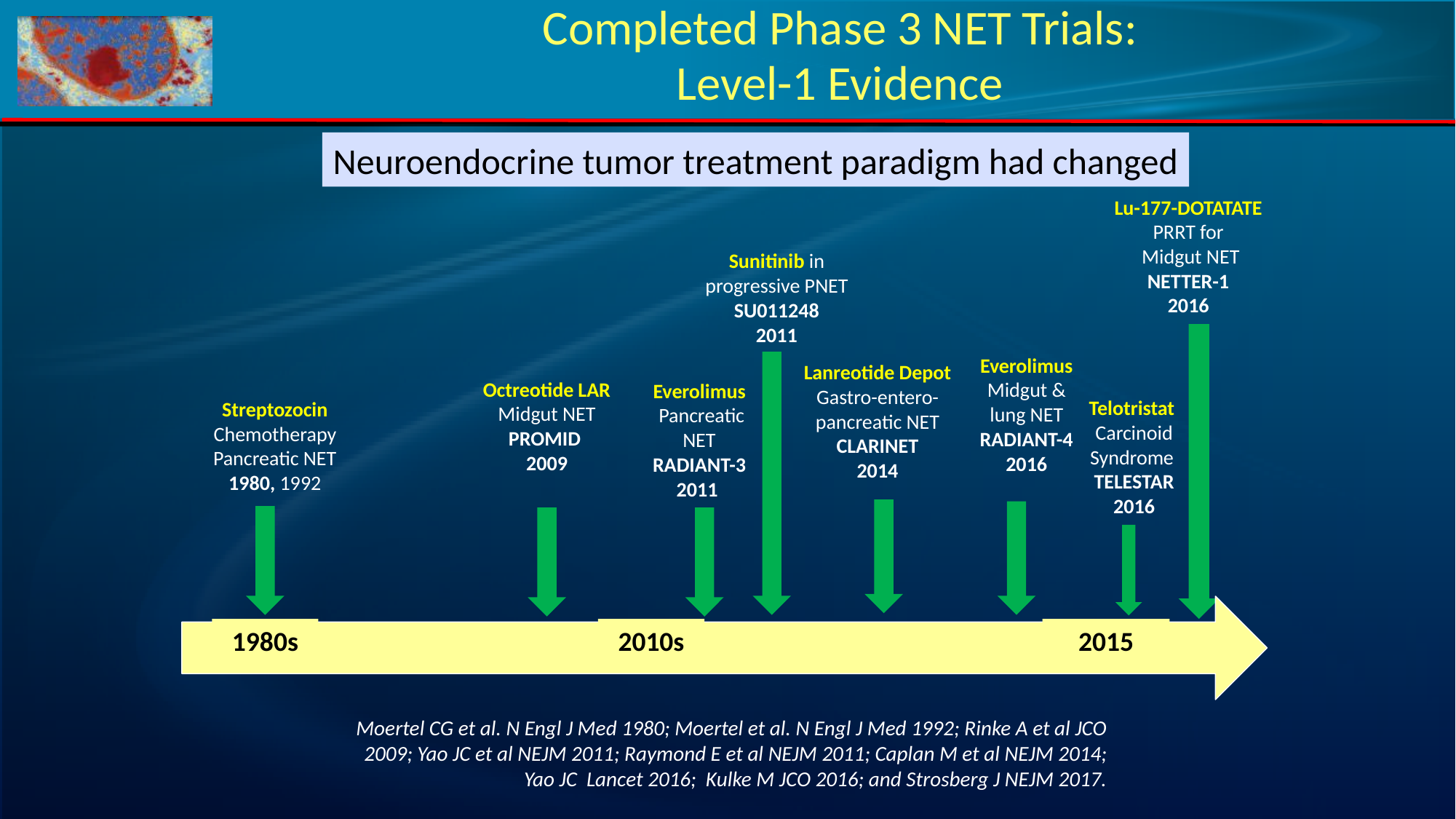

# Completed Phase 3 NET Trials: Level-1 Evidence
Neuroendocrine tumor treatment paradigm had changed
Lu-177-DOTATATE PRRT for
 Midgut NET
NETTER-1
2016

Sunitinib in progressive PNET
SU011248
2011

Everolimus Midgut & lung NET
RADIANT-4
2016

Lanreotide Depot Gastro-entero-pancreatic NET CLARINET
2014

Octreotide LAR Midgut NET PROMID
2009

Everolimus
 Pancreatic NET
RADIANT-3
2011

Streptozocin Chemotherapy Pancreatic NET
1980, 1992

1980s
2010s
2015
Telotristat
Carcinoid Syndrome
TELESTAR
2016

Moertel CG et al. N Engl J Med 1980; Moertel et al. N Engl J Med 1992; Rinke A et al JCO 2009; Yao JC et al NEJM 2011; Raymond E et al NEJM 2011; Caplan M et al NEJM 2014; Yao JC  Lancet 2016;  Kulke M JCO 2016; and Strosberg J NEJM 2017.